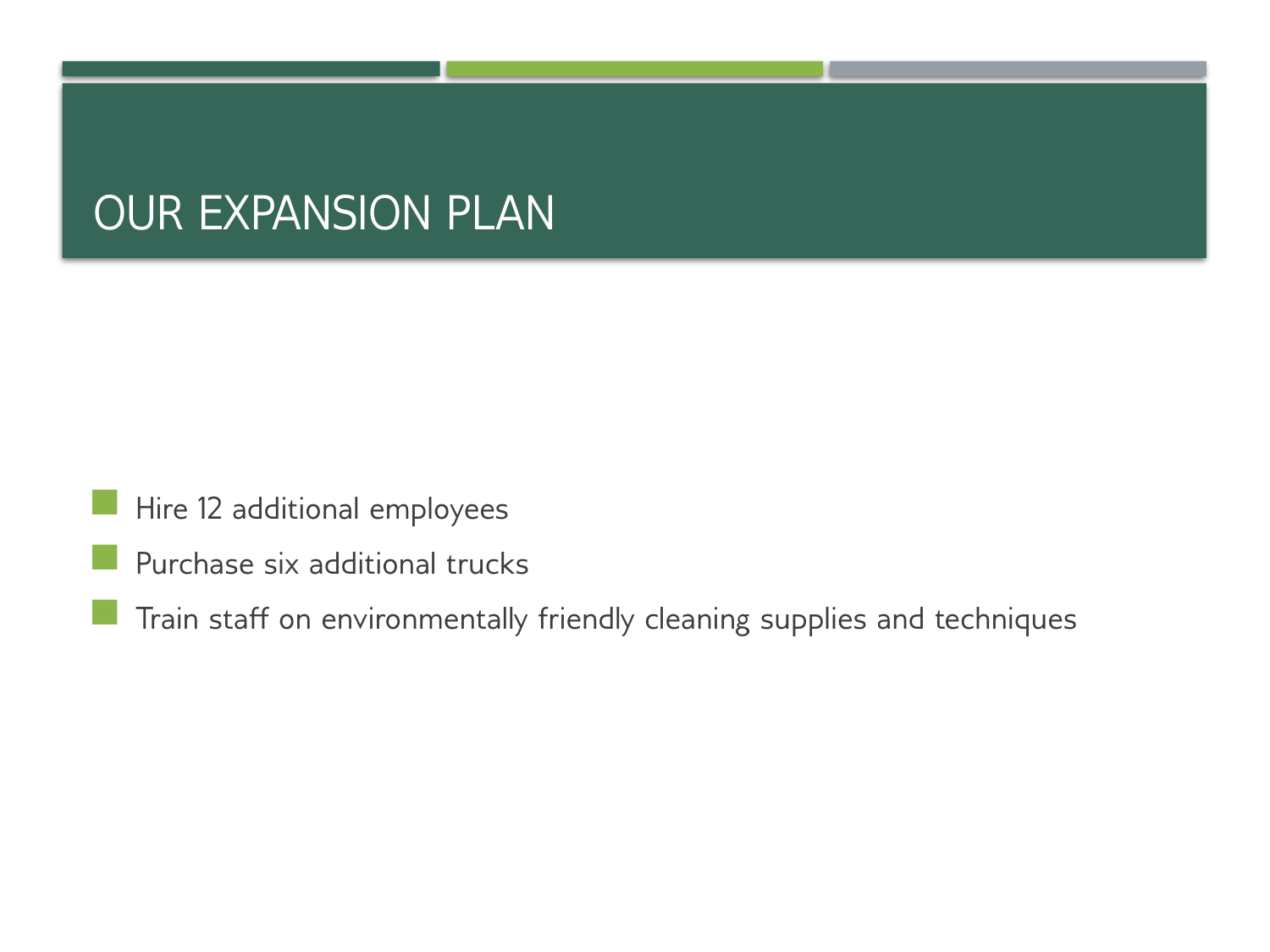

# Our Expansion Plan
Hire 12 additional employees
Purchase six additional trucks
Train staff on environmentally friendly cleaning supplies and techniques